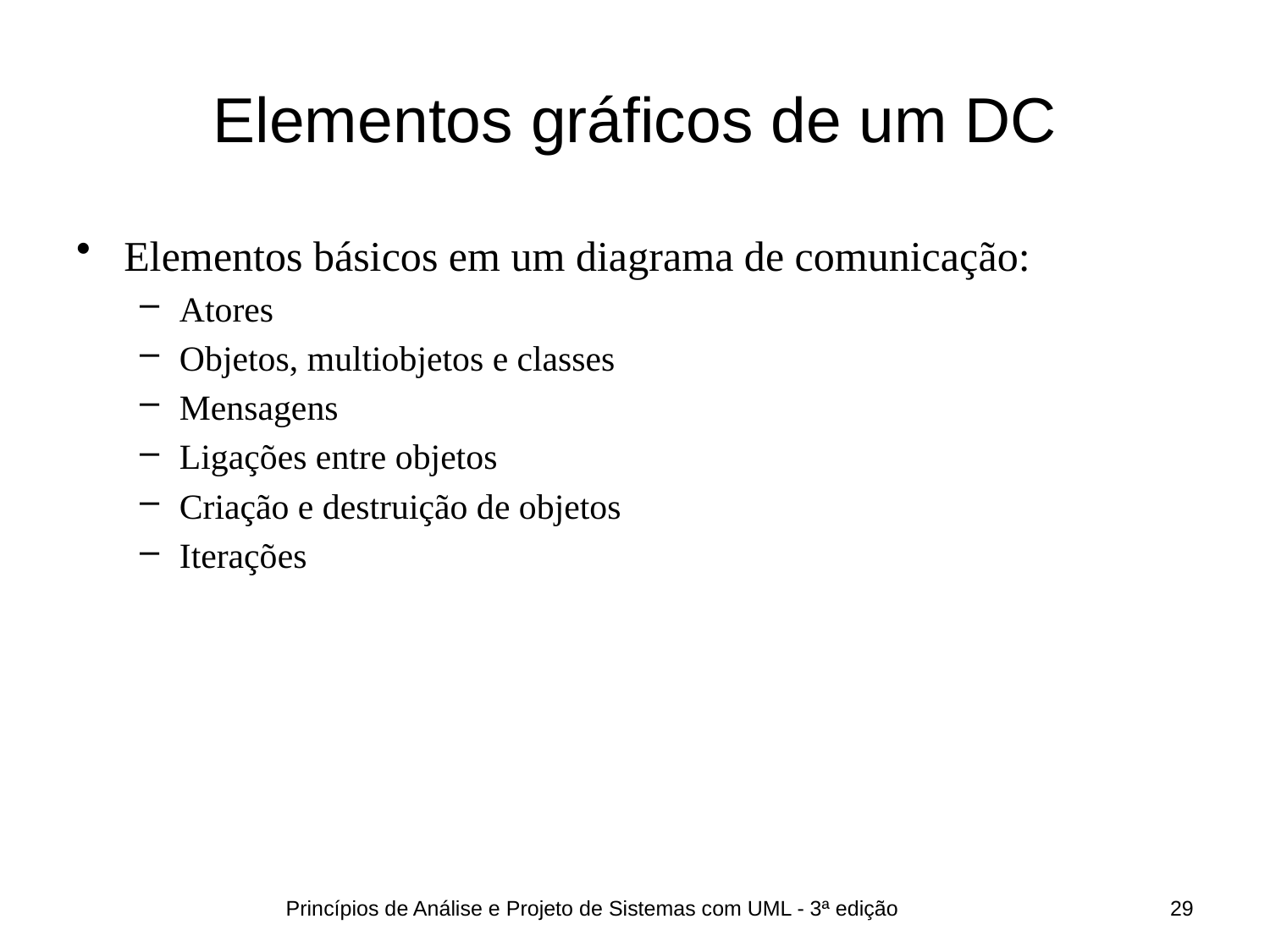

# Elementos gráficos de um DC
Elementos básicos em um diagrama de comunicação:
Atores
Objetos, multiobjetos e classes
Mensagens
Ligações entre objetos
Criação e destruição de objetos
Iterações
Princípios de Análise e Projeto de Sistemas com UML - 3ª edição
29